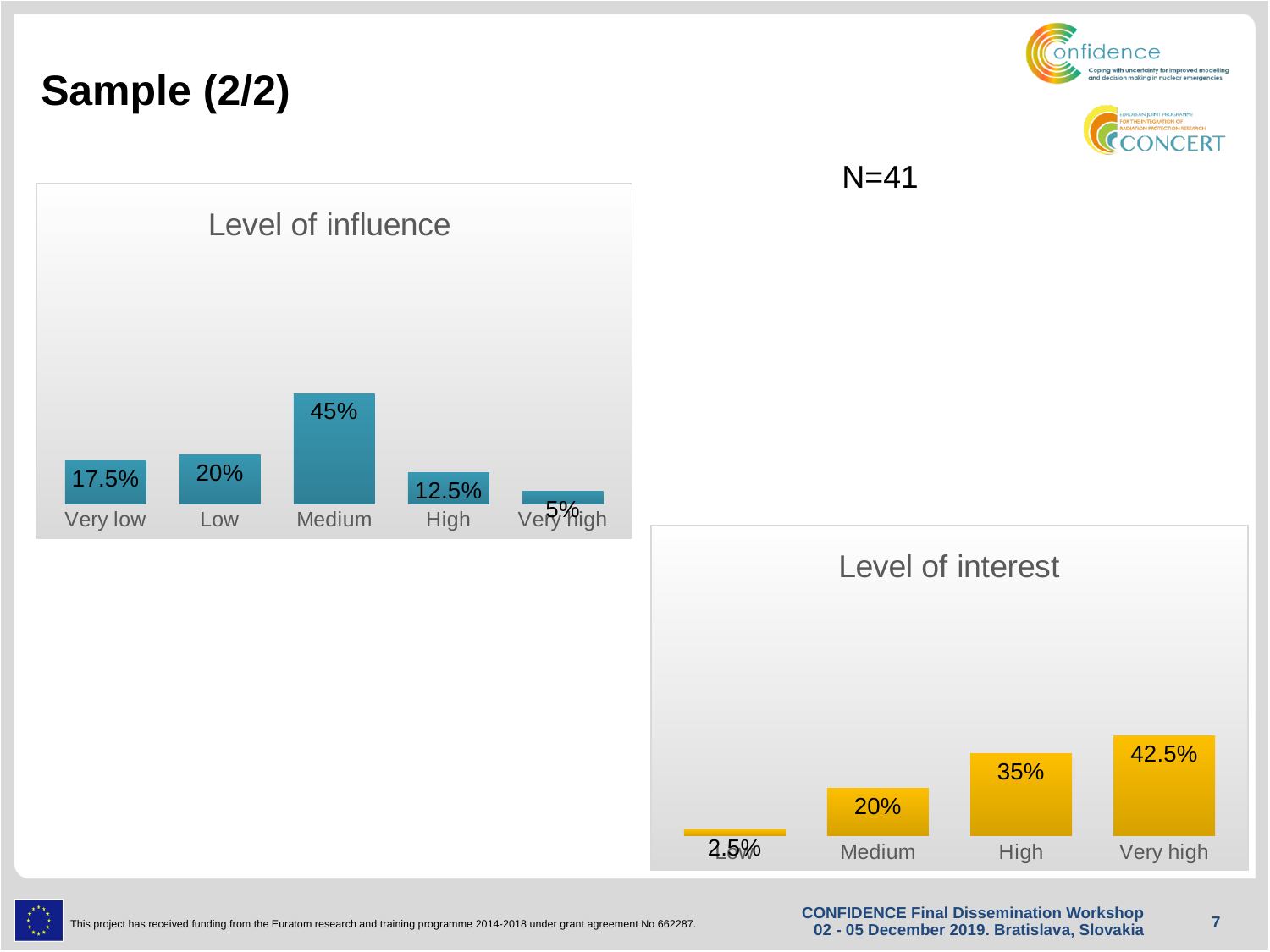

# Sample (2/2)
N=41

### Chart: Level of influence

| Category |  |
|---|---|
| Very low | 17.5 |
| Low | 20.0 |
| Medium | 45.0 |
| High | 12.5 |
| Very high | 5.0 |

### Chart: Level of interest

| Category |  |
|---|---|
| Low | 2.5 |
| Medium | 20.0 |
| High | 35.0 |
| Very high | 42.5 |
CONFIDENCE Final Dissemination Workshop  02 - 05 December 2019. Bratislava, Slovakia
7